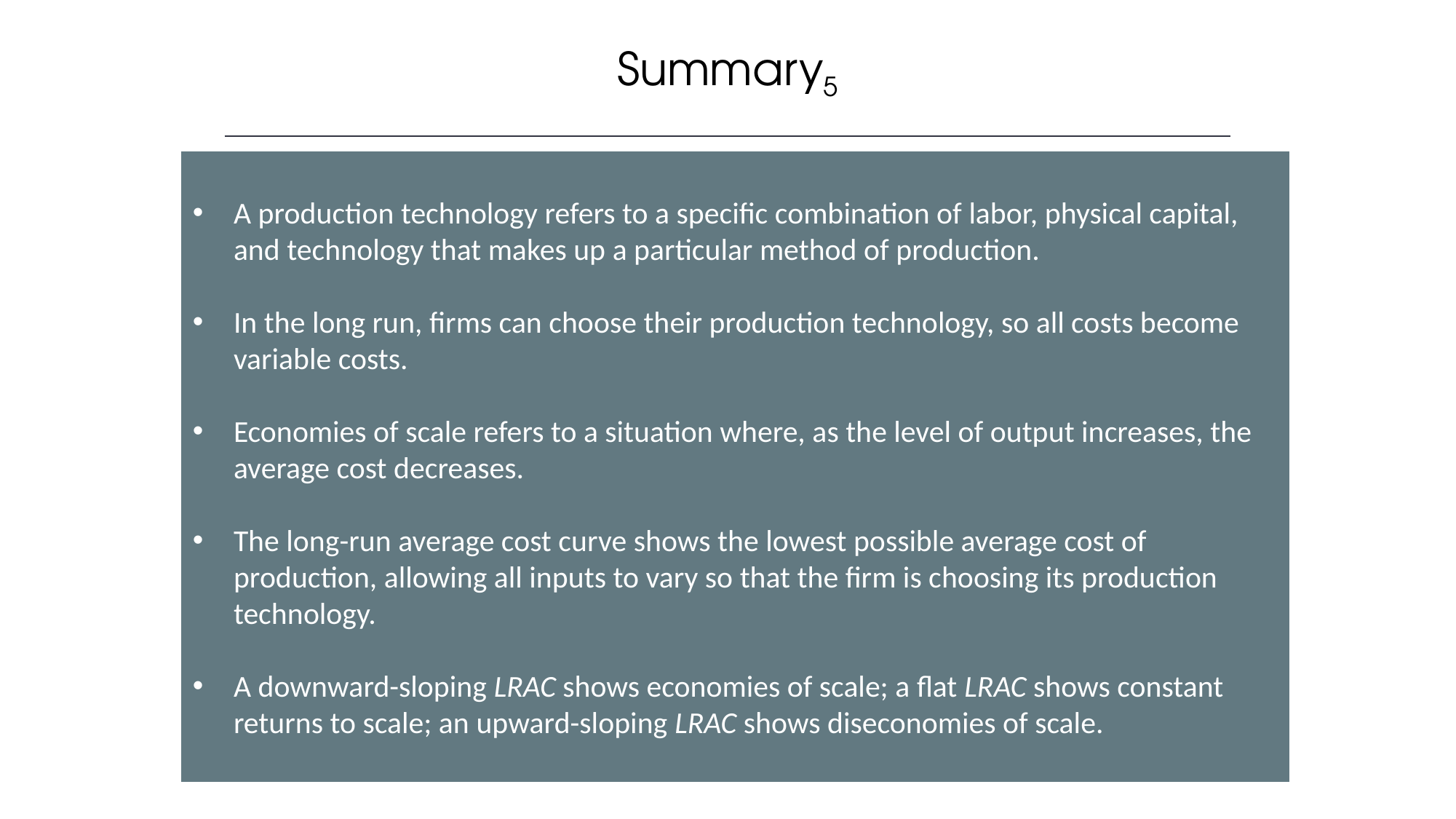

Summary5

A production technology refers to a specific combination of labor, physical capital, and technology that makes up a particular method of production.

In the long run, firms can choose their production technology, so all costs become variable costs.

Economies of scale refers to a situation where, as the level of output increases, the average cost decreases.

The long-run average cost curve shows the lowest possible average cost of production, allowing all inputs to vary so that the firm is choosing its production technology.

A downward-sloping LRAC shows economies of scale; a flat LRAC shows constant returns to scale; an upward-sloping LRAC shows diseconomies of scale.